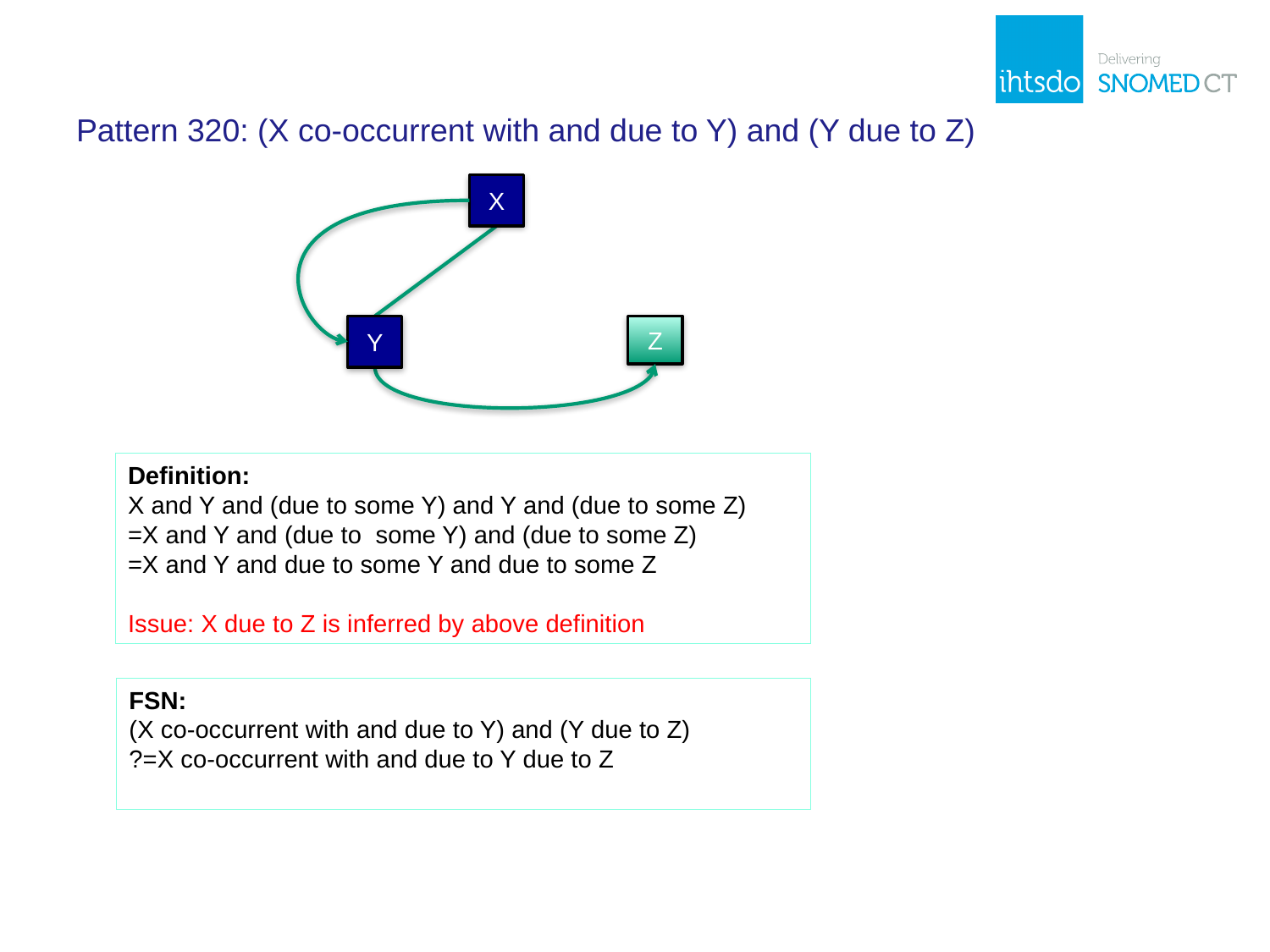

# Pattern 320: (X co-occurrent with and due to Y) and (Y due to Z)
X
Y
Z
Definition:
X and Y and (due to some Y) and Y and (due to some Z)
=X and Y and (due to  some Y) and (due to some Z)
=X and Y and due to some Y and due to some Z

Issue: X due to Z is inferred by above definition
FSN:
(X co-occurrent with and due to Y) and (Y due to Z)
?=X co-occurrent with and due to Y due to Z